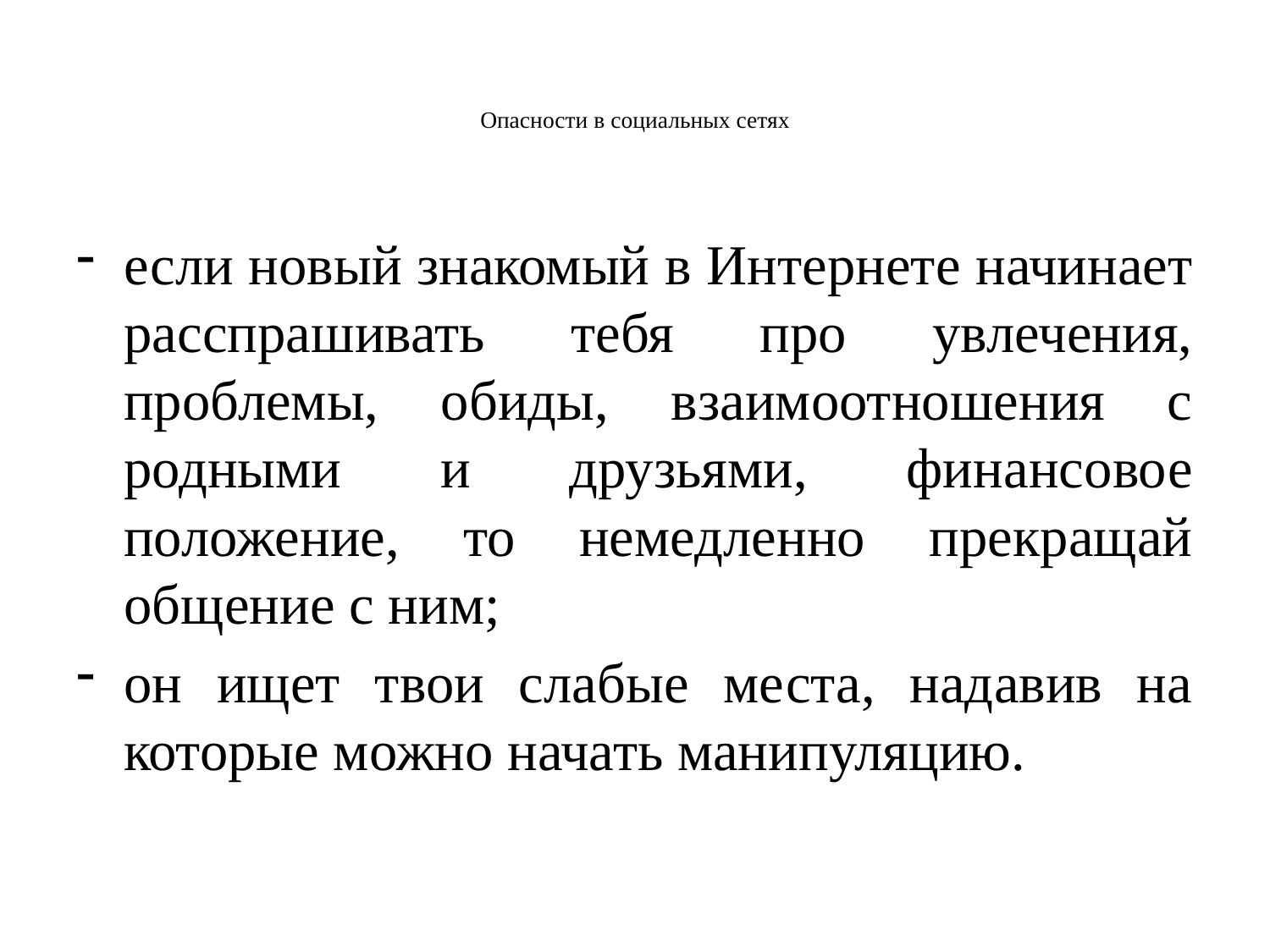

# Опасности в социальных сетях
если новый знакомый в Интернете начинает расспрашивать тебя про увлечения, проблемы, обиды, взаимоотношения с родными и друзьями, финансовое положение, то немедленно прекращай общение с ним;
он ищет твои слабые места, надавив на которые можно начать манипуляцию.